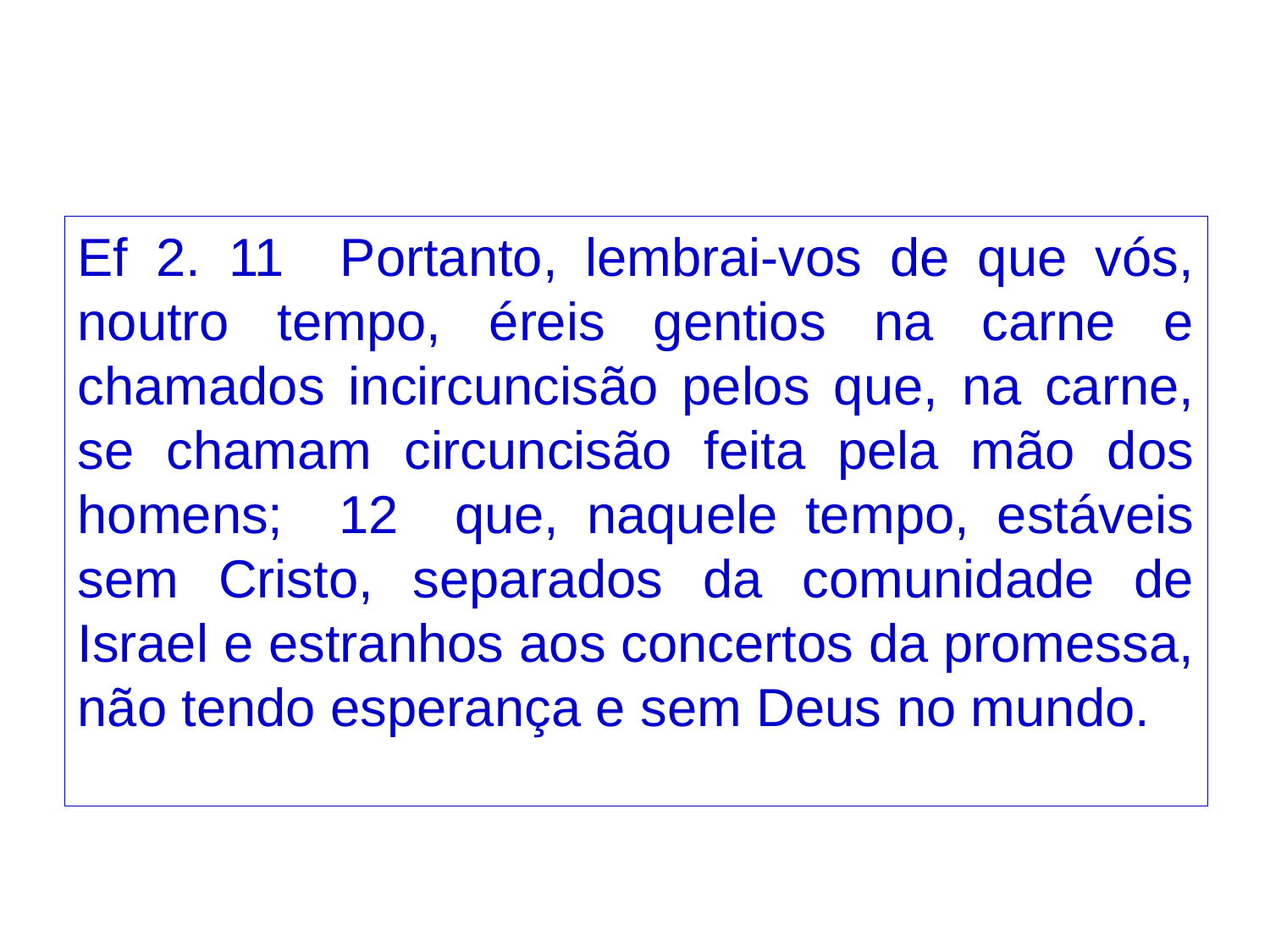

Ef 2. 11  Portanto, lembrai-vos de que vós, noutro tempo, éreis gentios na carne e chamados incircuncisão pelos que, na carne, se chamam circuncisão feita pela mão dos homens;  12  que, naquele tempo, estáveis sem Cristo, separados da comunidade de Israel e estranhos aos concertos da promessa, não tendo esperança e sem Deus no mundo.